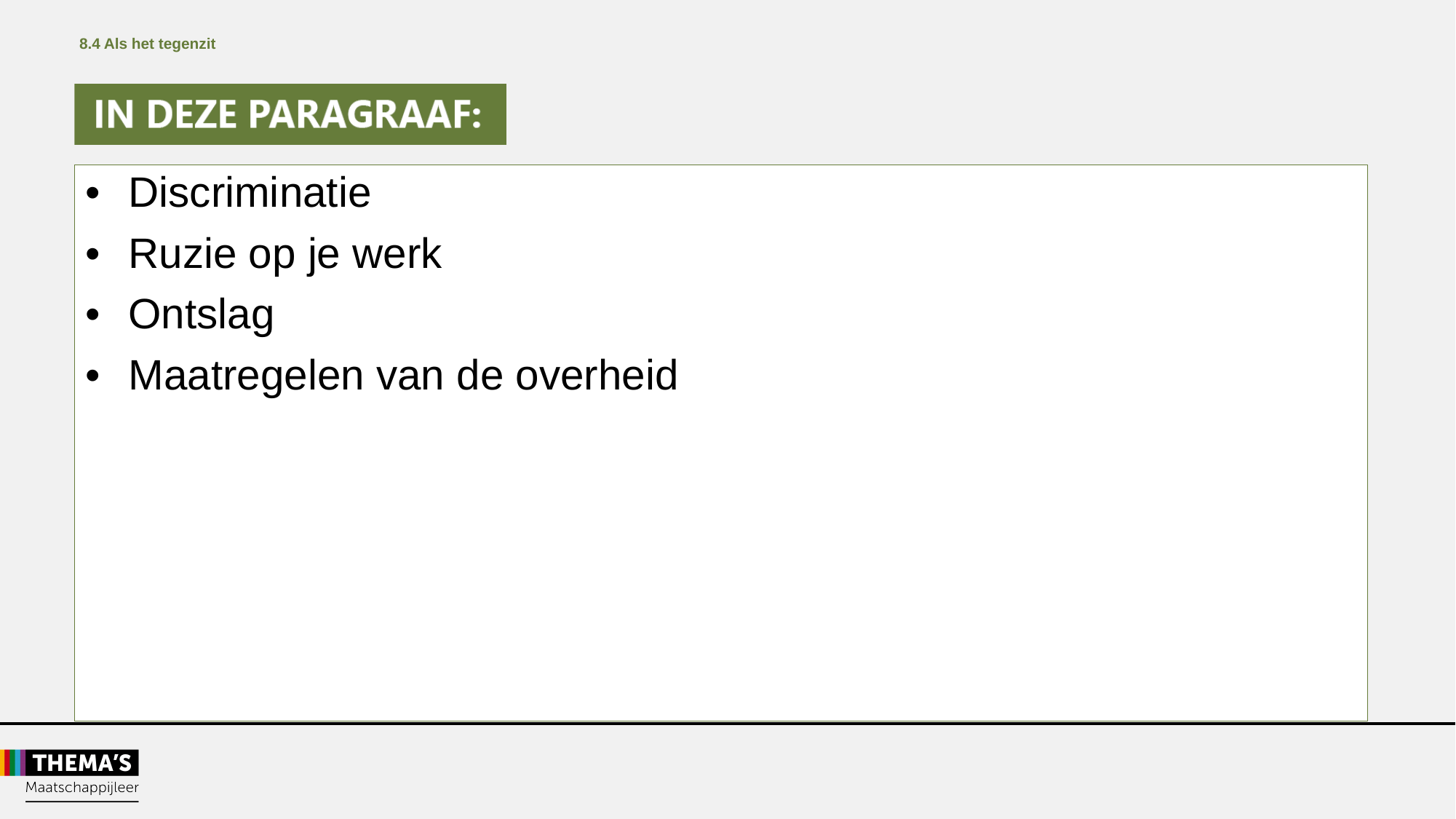

8.4 Als het tegenzit
•	Discriminatie
•	Ruzie op je werk
•	Ontslag
•	Maatregelen van de overheid